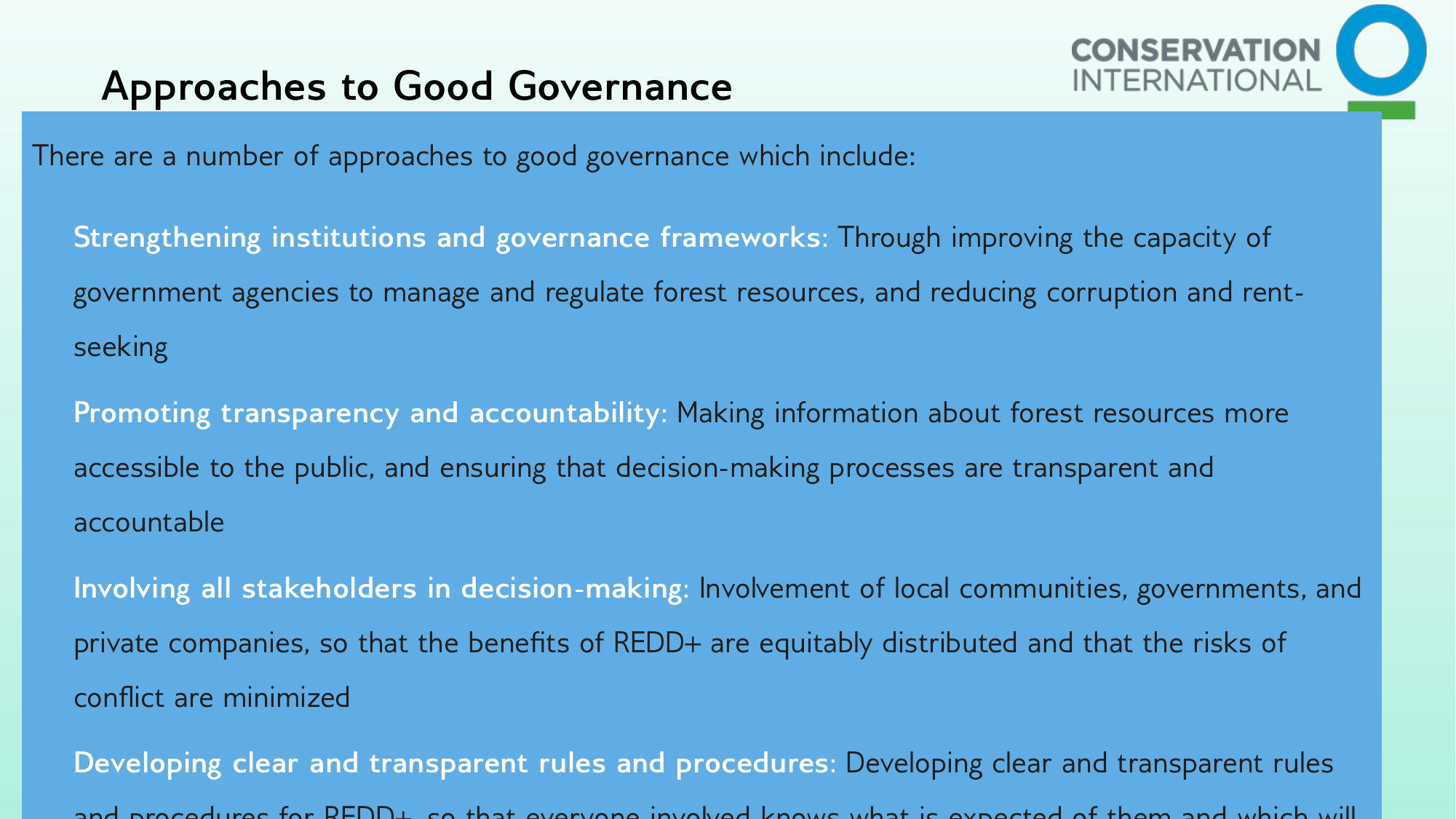

Approaches to Good Governance
There are a number of approaches to good governance which include:
Strengthening institutions and governance frameworks: Through improving the capacity of government agencies to manage and regulate forest resources, and reducing corruption and rent-seeking
Promoting transparency and accountability: Making information about forest resources more accessible to the public, and ensuring that decision-making processes are transparent and accountable
Involving all stakeholders in decision-making: Involvement of local communities, governments, and private companies, so that the benefits of REDD+ are equitably distributed and that the risks of conflict are minimized
Developing clear and transparent rules and procedures: Developing clear and transparent rules and procedures for REDD+, so that everyone involved knows what is expected of them and which will help to reduce the risk of corruption and rent-seeking